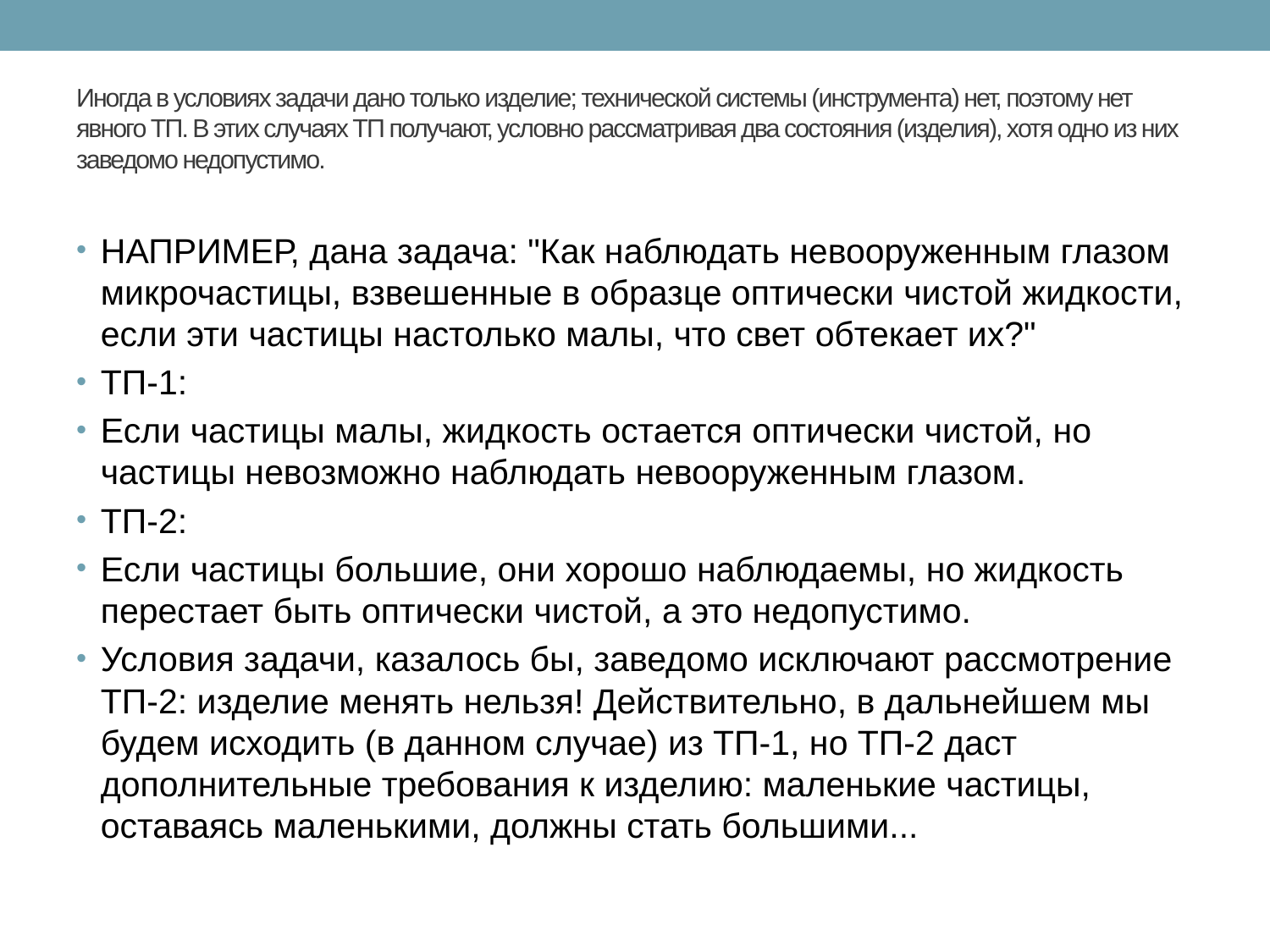

# Иногда в условиях задачи дано только изделие; технической системы (инструмента) нет, поэтому нет явного ТП. В этих случаях ТП получают, условно рассматривая два состояния (изделия), хотя одно из них заведомо недопустимо.
НАПРИМЕР, дана задача: "Как наблюдать невооруженным глазом микрочастицы, взвешенные в образце оптически чистой жидкости, если эти частицы настолько малы, что свет обтекает их?"
ТП-1:
Если частицы малы, жидкость остается оптически чистой, но частицы невозможно наблюдать невооруженным глазом.
ТП-2:
Если частицы большие, они хорошо наблюдаемы, но жидкость перестает быть оптически чистой, а это недопустимо.
Условия задачи, казалось бы, заведомо исключают рассмотрение ТП-2: изделие менять нельзя! Действительно, в дальнейшем мы будем исходить (в данном случае) из ТП-1, но ТП-2 даст дополнительные требования к изделию: маленькие частицы, оставаясь маленькими, должны стать большими...